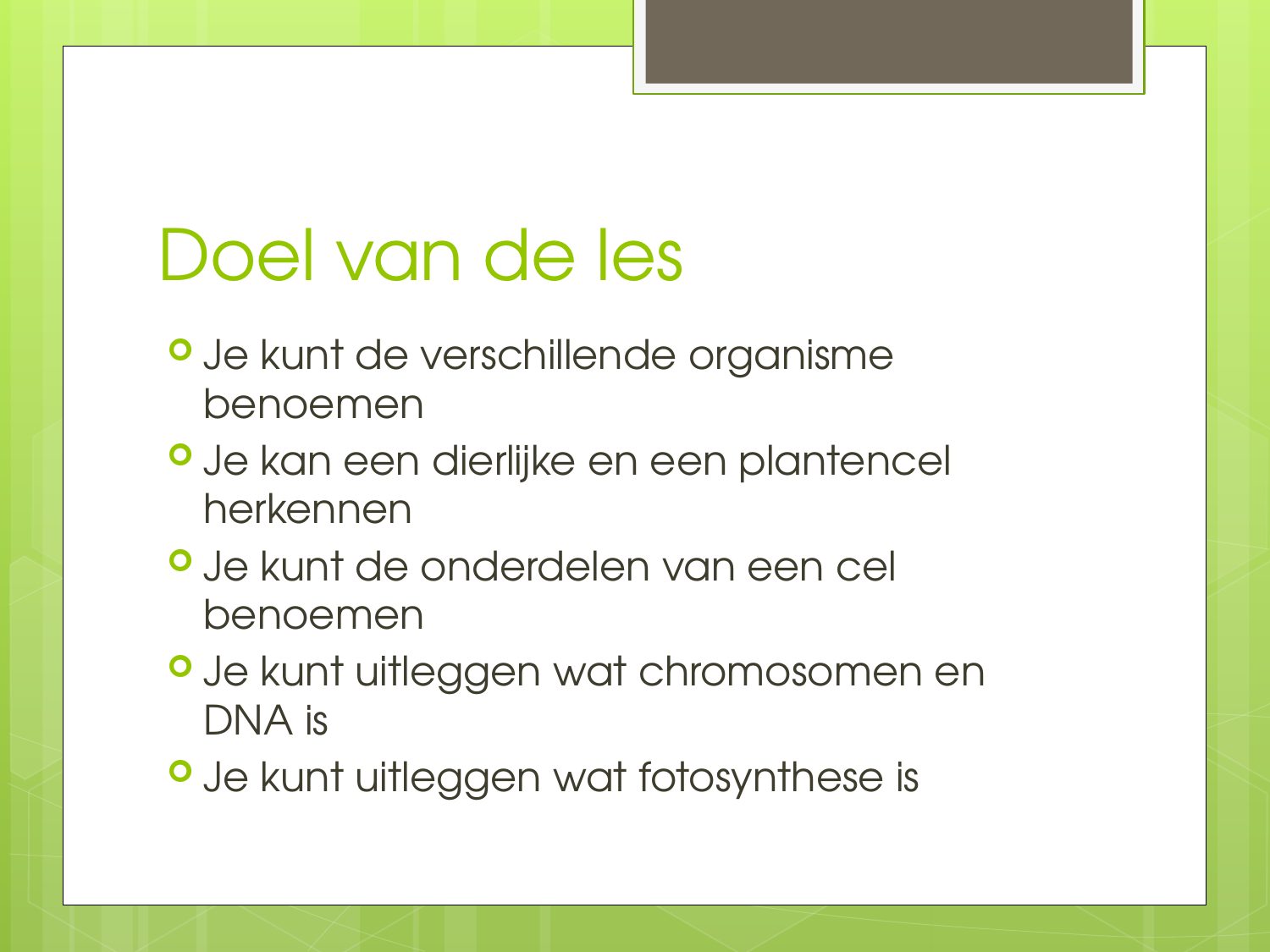

# Doel van de les
Je kunt de verschillende organisme benoemen
Je kan een dierlijke en een plantencel herkennen
Je kunt de onderdelen van een cel benoemen
Je kunt uitleggen wat chromosomen en DNA is
Je kunt uitleggen wat fotosynthese is